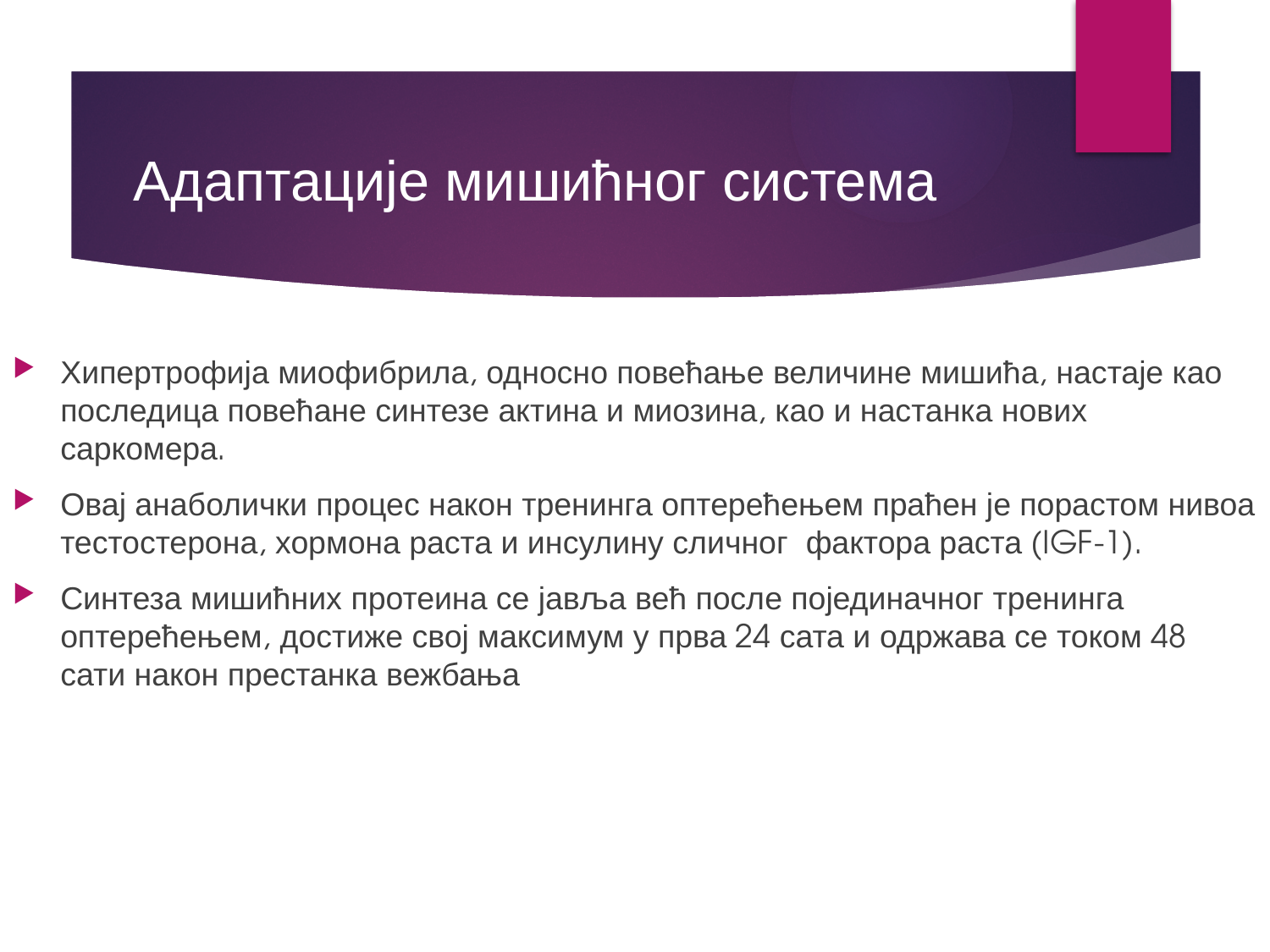

# Адаптације мишићног система
Хипертрофија миофибрила, односно повећање величине мишића, настаје као последица повећане синтезе актина и миозина, као и настанка нових саркомера.
Овај анаболички процес након тренинга оптерећењем праћен је порастом нивоа тестостерона, хормона раста и инсулину сличног  фактора раста (IGF-1).
Синтеза мишићних протеина се јавља већ после појединачног тренинга оптерећењем, достиже свој максимум у прва 24 сата и одржава се током 48 сати након престанка вежбања